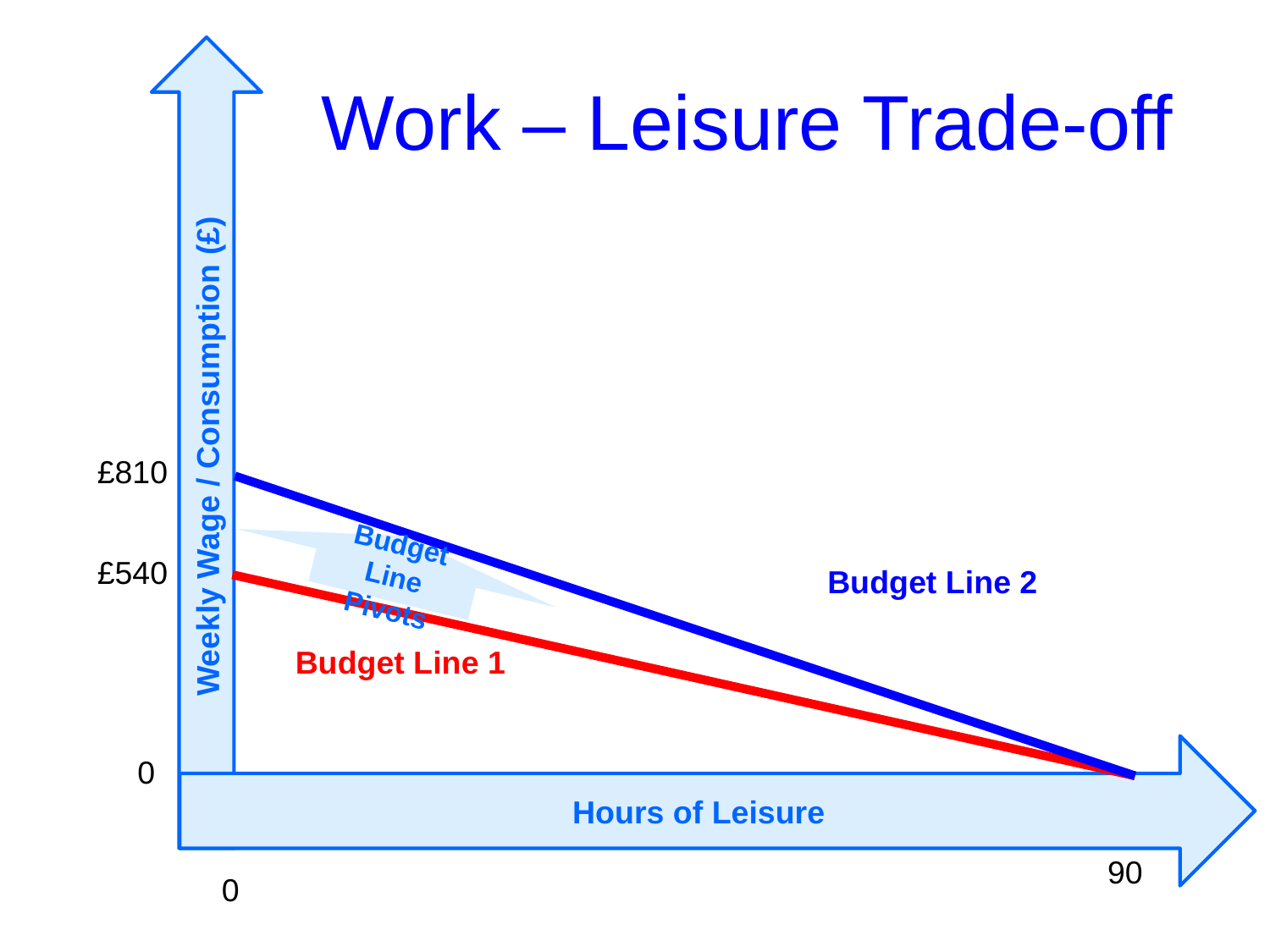

Weekly Wage / Consumption (£)
Work – Leisure Trade-off
Budget Line Pivots
£810
£540
Budget Line 2
Budget Line 1
Hours of Leisure
0
90
0